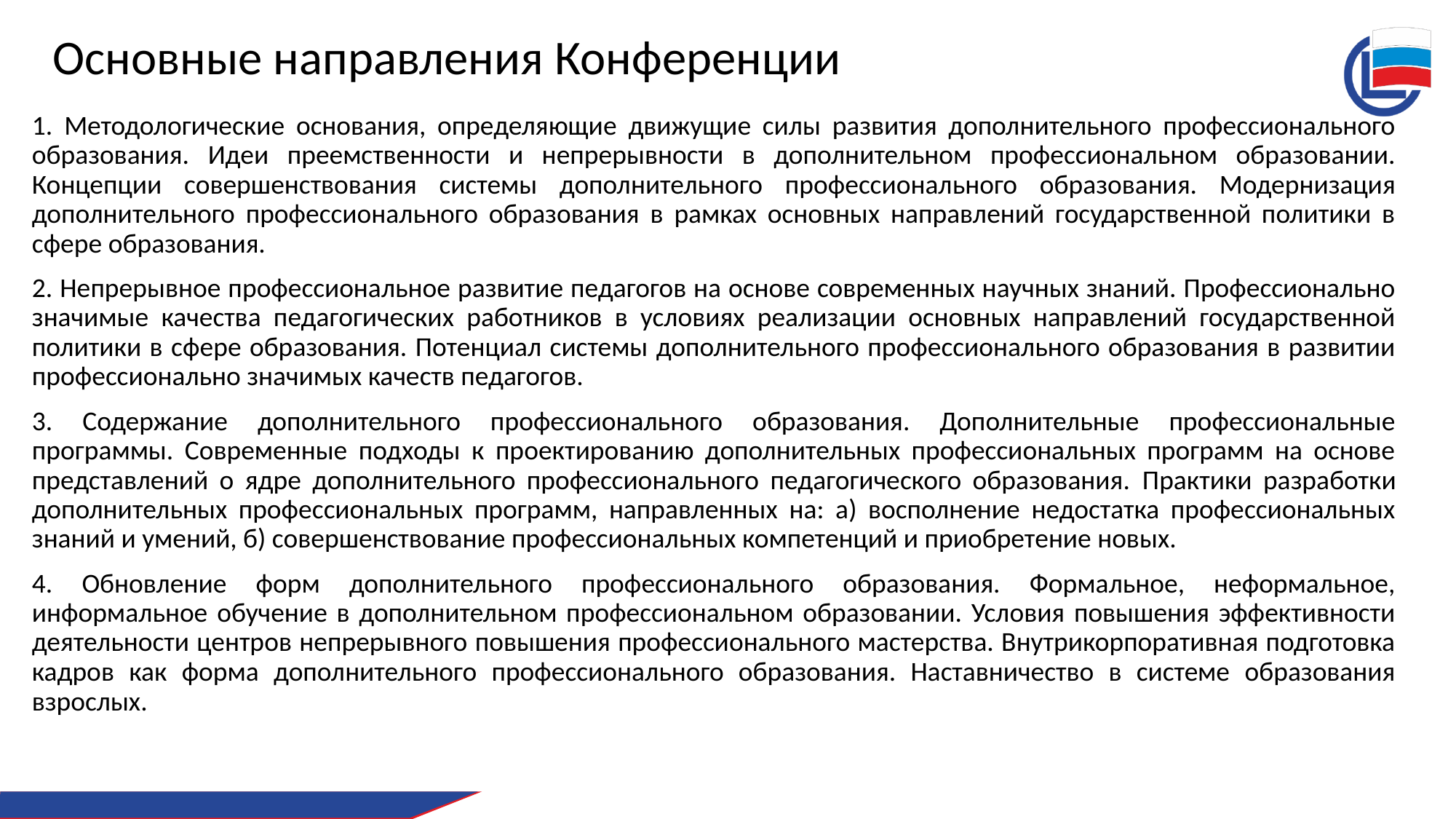

# Основные направления Конференции
1. Методологические основания, определяющие движущие силы развития дополнительного профессионального образования. Идеи преемственности и непрерывности в дополнительном профессиональном образовании. Концепции совершенствования системы дополнительного профессионального образования. Модернизация дополнительного профессионального образования в рамках основных направлений государственной политики в сфере образования.
2. Непрерывное профессиональное развитие педагогов на основе современных научных знаний. Профессионально значимые качества педагогических работников в условиях реализации основных направлений государственной политики в сфере образования. Потенциал системы дополнительного профессионального образования в развитии профессионально значимых качеств педагогов.
3. Содержание дополнительного профессионального образования. Дополнительные профессиональные программы. Современные подходы к проектированию дополнительных профессиональных программ на основе представлений о ядре дополнительного профессионального педагогического образования. Практики разработки дополнительных профессиональных программ, направленных на: а) восполнение недостатка профессиональных знаний и умений, б) совершенствование профессиональных компетенций и приобретение новых.
4. Обновление форм дополнительного профессионального образования. Формальное, неформальное, информальное обучение в дополнительном профессиональном образовании. Условия повышения эффективности деятельности центров непрерывного повышения профессионального мастерства. Внутрикорпоративная подготовка кадров как форма дополнительного профессионального образования. Наставничество в системе образования взрослых.